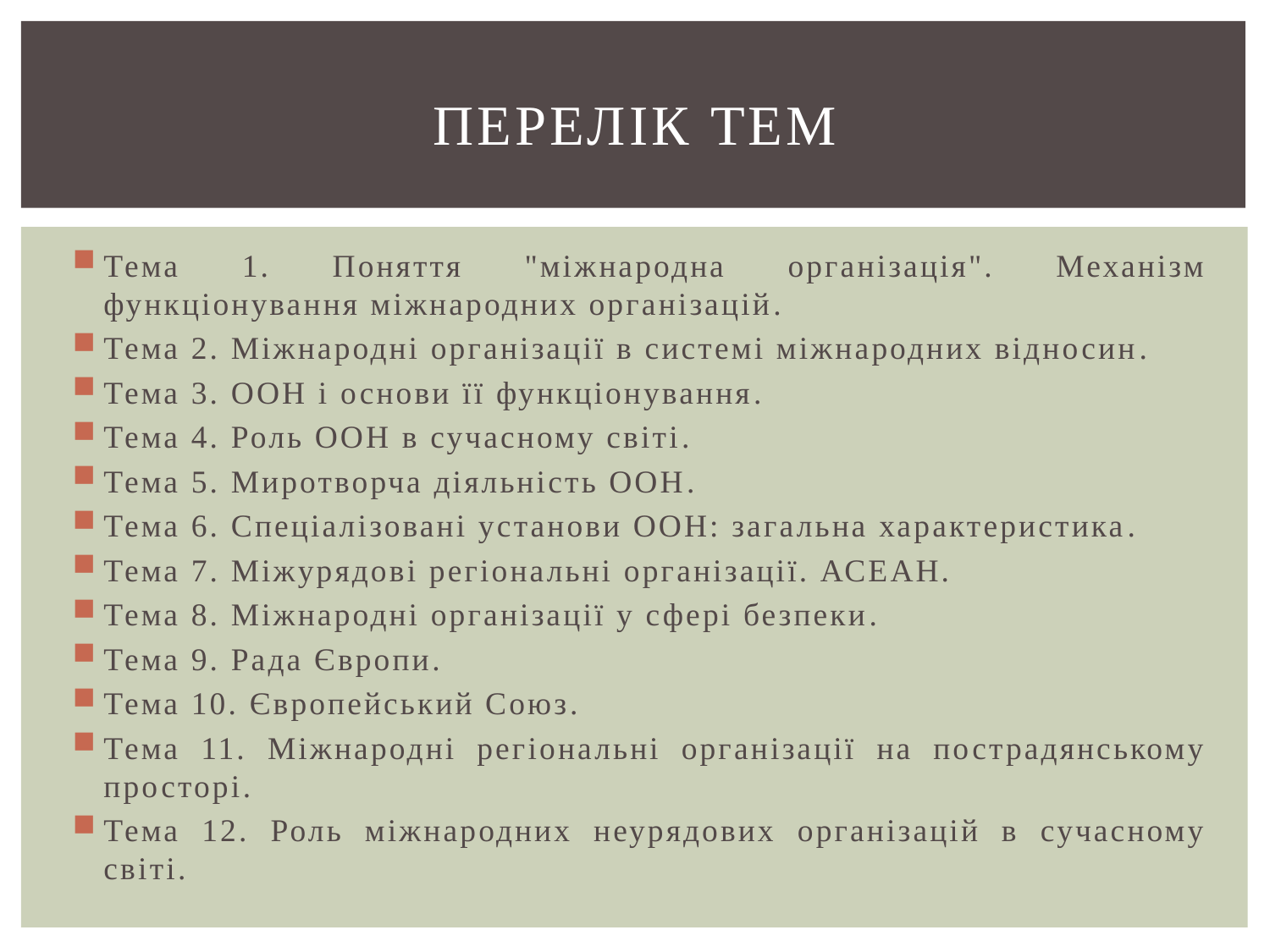

# Перелік тем
Тема 1. Поняття "міжнародна організація". Механізм функціонування міжнародних організацій.
Тема 2. Міжнародні організації в системі міжнародних відносин.
Тема 3. ООН і основи її функціонування.
Тема 4. Роль ООН в сучасному світі.
Тема 5. Миротворча діяльність ООН.
Тема 6. Спеціалізовані установи ООН: загальна характеристика.
Тема 7. Міжурядові регіональні організації. АСЕАН.
Тема 8. Міжнародні організації у сфері безпеки.
Тема 9. Рада Європи.
Тема 10. Європейський Союз.
Тема 11. Міжнародні регіональні організації на пострадянському просторі.
Тема 12. Роль міжнародних неурядових організацій в сучасному світі.